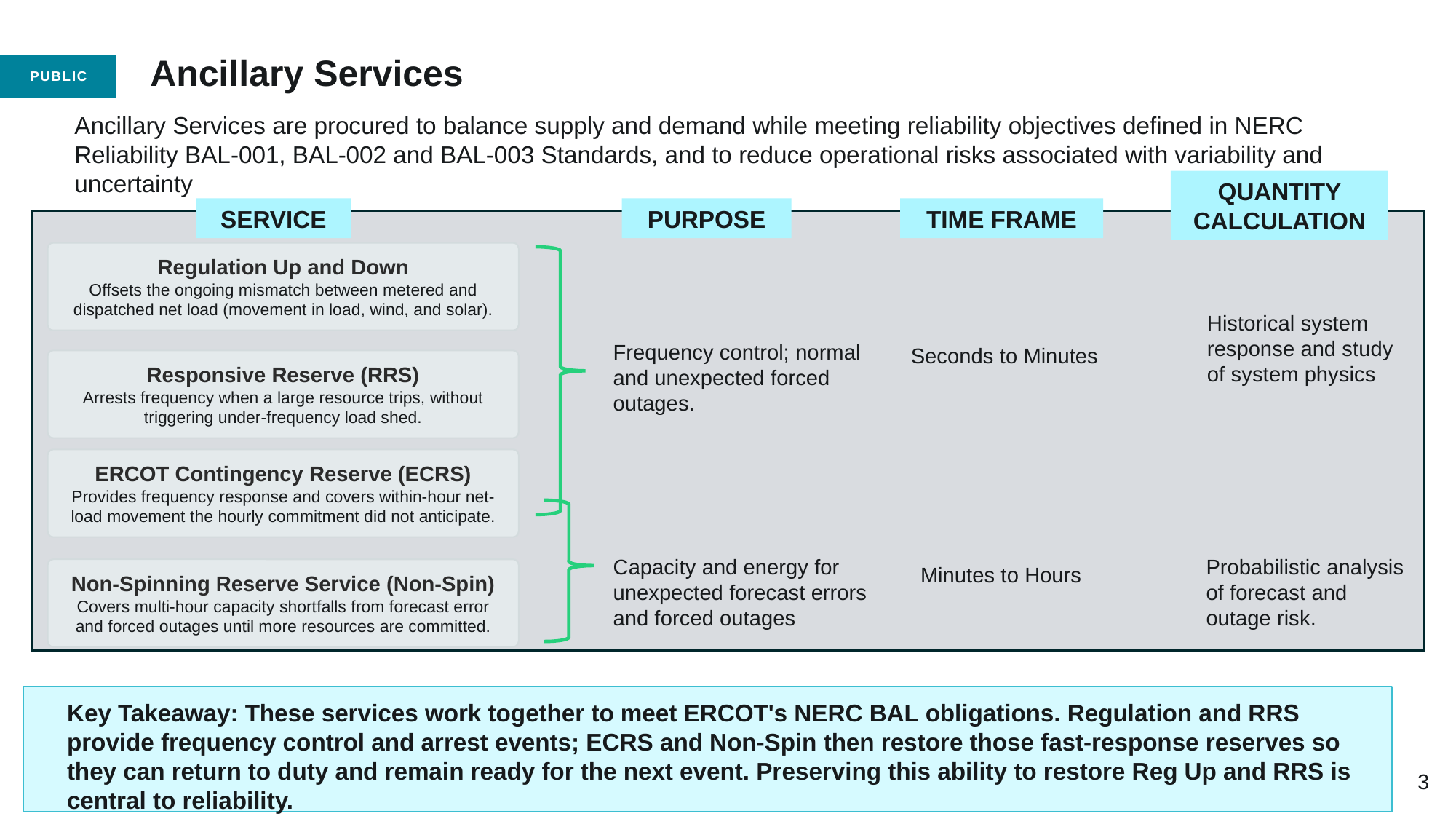

# Ancillary Services
Ancillary Services are procured to balance supply and demand while meeting reliability objectives defined in NERC Reliability BAL-001, BAL-002 and BAL-003 Standards, and to reduce operational risks associated with variability and uncertainty
Quantity Calculation
Service
Purpose
Time Frame

Regulation Up and Down
Offsets the ongoing mismatch between metered and dispatched net load (movement in load, wind, and solar).

Responsive Reserve (RRS)
Arrests frequency when a large resource trips, without triggering under-frequency load shed.

ERCOT Contingency Reserve (ECRS)
Provides frequency response and covers within-hour net-load movement the hourly commitment did not anticipate.

Non-Spinning Reserve Service (Non-Spin)
Covers multi-hour capacity shortfalls from forecast error and forced outages until more resources are committed.

Historical system response and study of system physics
Frequency control; normal and unexpected forced outages.

Seconds to Minutes

Capacity and energy for unexpected forecast errors and forced outages
Probabilistic analysis of forecast and outage risk.
Minutes to Hours

Key Takeaway: These services work together to meet ERCOT's NERC BAL obligations. Regulation and RRS provide frequency control and arrest events; ECRS and Non-Spin then restore those fast-response reserves so they can return to duty and remain ready for the next event. Preserving this ability to restore Reg Up and RRS is central to reliability.
3